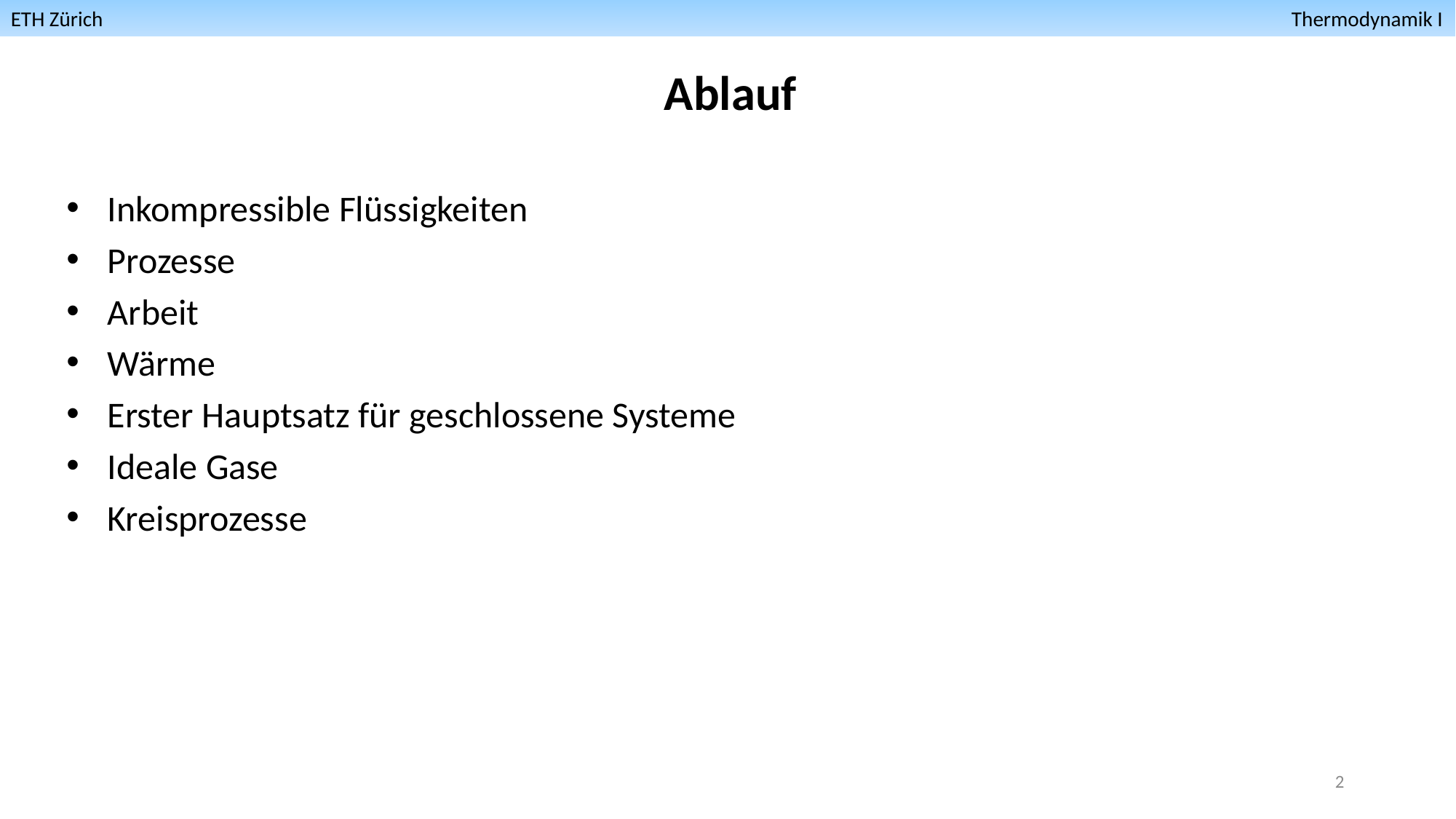

ETH Zürich											                 Thermodynamik I
Ablauf
Inkompressible Flüssigkeiten
Prozesse
Arbeit
Wärme
Erster Hauptsatz für geschlossene Systeme
Ideale Gase
Kreisprozesse
2